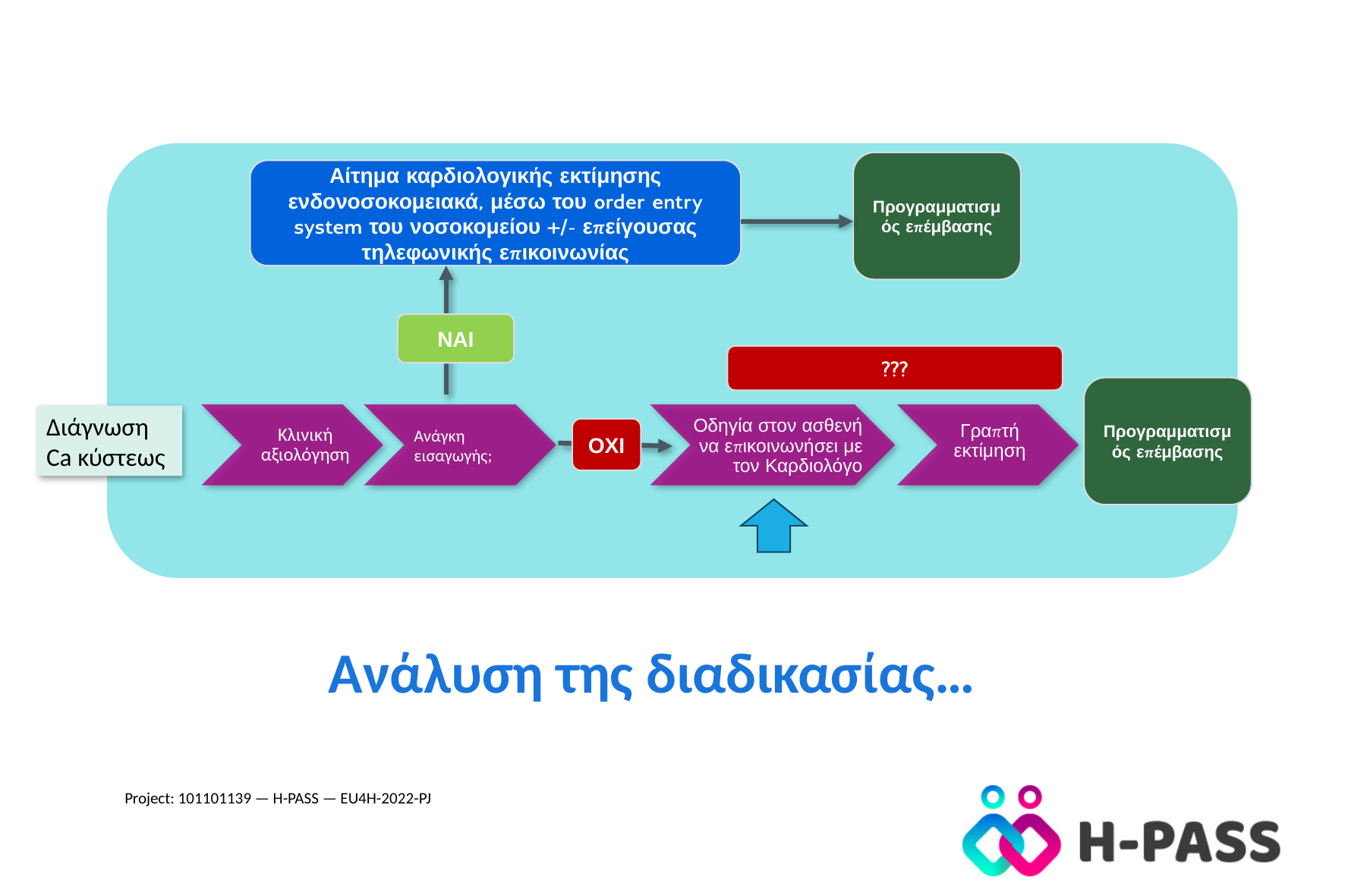

Προγραμματισμός επέμβασης
Αίτημα καρδιολογικής εκτίμησης ενδονοσοκομειακά, μέσω του order entry system του νοσοκομείου +/- επείγουσας τηλεφωνικής επικοινωνίας
ΝΑΙ
???
Προγραμματισμός επέμβασης
Γραπτή εκτίμηση

Κλινική
αξιολόγηση
Ανάγκη εισαγωγής;

Οδηγία στον ασθενή να επικοινωνήσει με τον Καρδιολόγο
Διάγνωση Ca κύστεως
ΟΧΙ

Ανάλυση της διαδικασίας…
Project: 101101139 — H-PASS — EU4H-2022-PJ